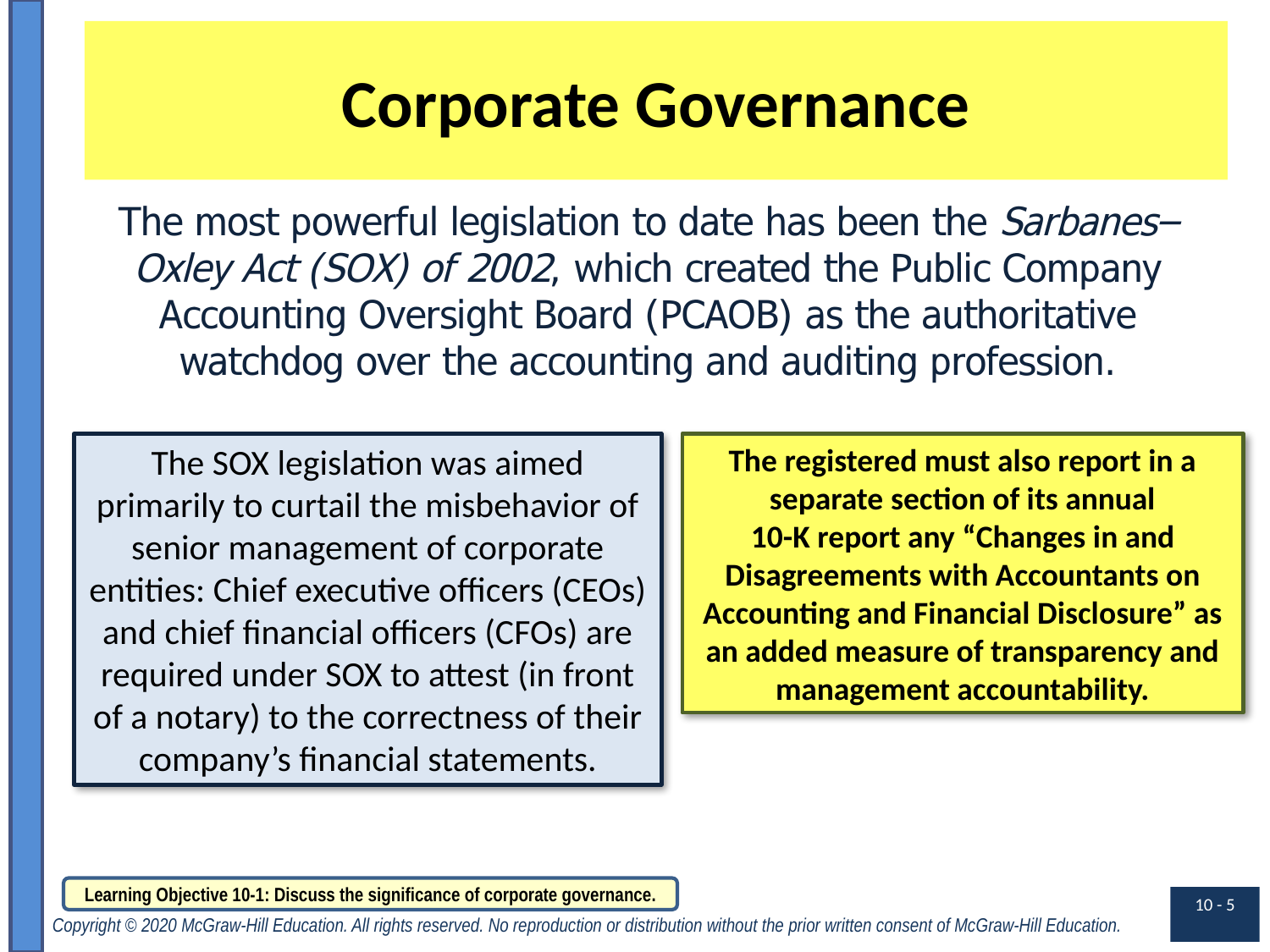

# Corporate Governance
The most powerful legislation to date has been the Sarbanes–Oxley Act (SOX) of 2002, which created the Public Company Accounting Oversight Board (PCAOB) as the authoritative watchdog over the accounting and auditing profession.
The SOX legislation was aimed primarily to curtail the misbehavior of senior management of corporate
entities: Chief executive officers (CEOs) and chief financial officers (CFOs) are required under SOX to attest (in front of a notary) to the correctness of their company’s financial statements.
The registered must also report in a separate section of its annual
10-K report any “Changes in and Disagreements with Accountants on Accounting and Financial Disclosure” as an added measure of transparency and management accountability.
Learning Objective 10-1: Discuss the significance of corporate governance.